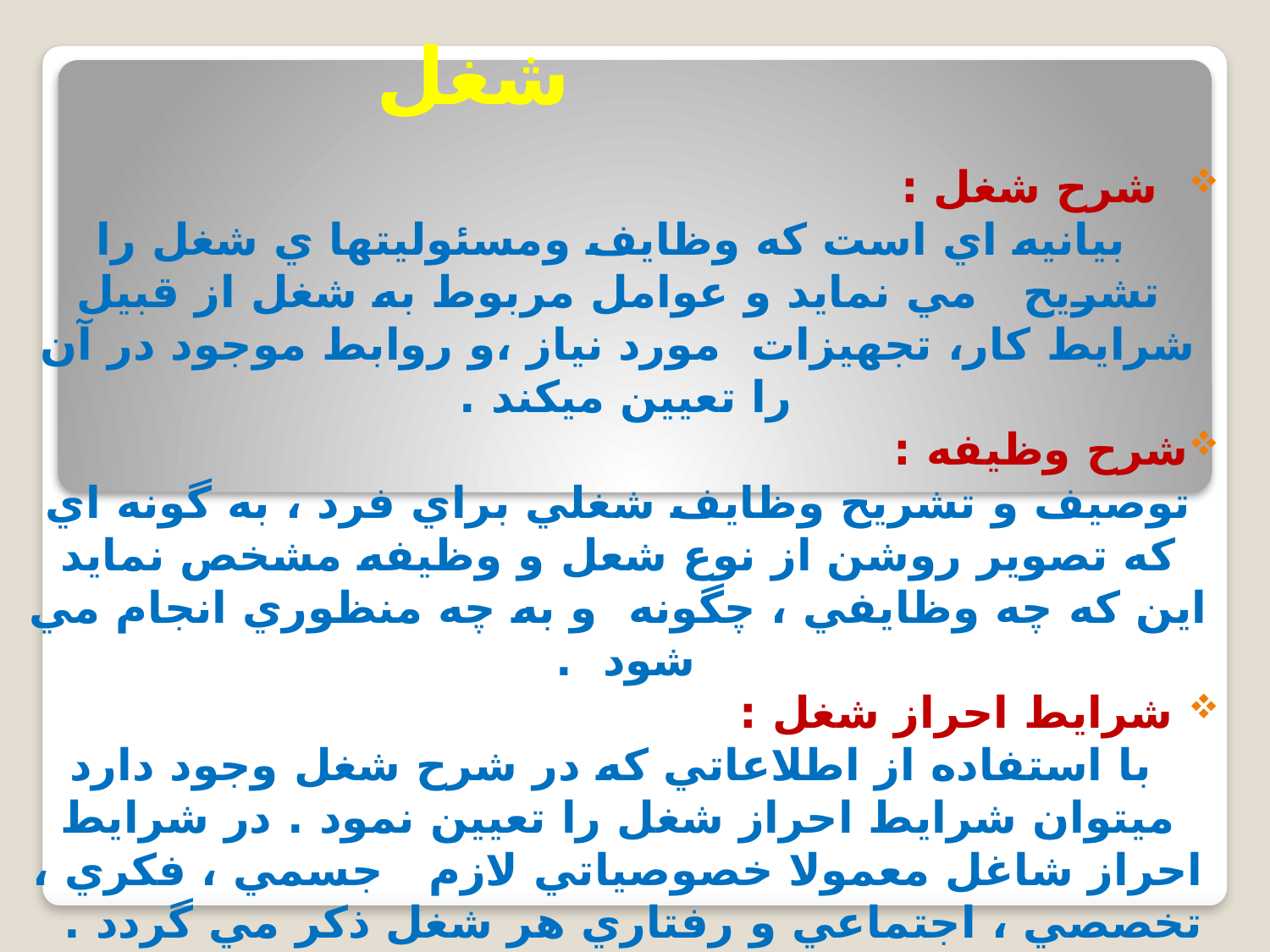

# شغل
  شرح شغل :
 بيانيه اي است كه وظايف ومسئوليتها ي شغل را تشريح   مي نمايد و عوامل مربوط به شغل از قبيل شرايط كار، تجهيزات  مورد نياز ،و روابط موجود در آن را تعيين ميكند .
شرح وظيفه :
توصيف و تشريح وظايف شغلي براي فرد ، به گونه اي كه تصوير روشن از نوع شعل و وظيفه مشخص نمايد اين كه چه وظایفي ، چگونه  و به چه منظوري انجام مي شود  .
 شرايط احراز شغل :
 با استفاده از اطلاعاتي كه در شرح شغل وجود دارد ميتوان شرايط احراز شغل را تعيين نمود . در شرايط احراز شاغل معمولا خصوصياتي لازم   جسمي ، فكري ، تخصصي ، اجتماعي و رفتاري هر شغل ذكر مي گردد .